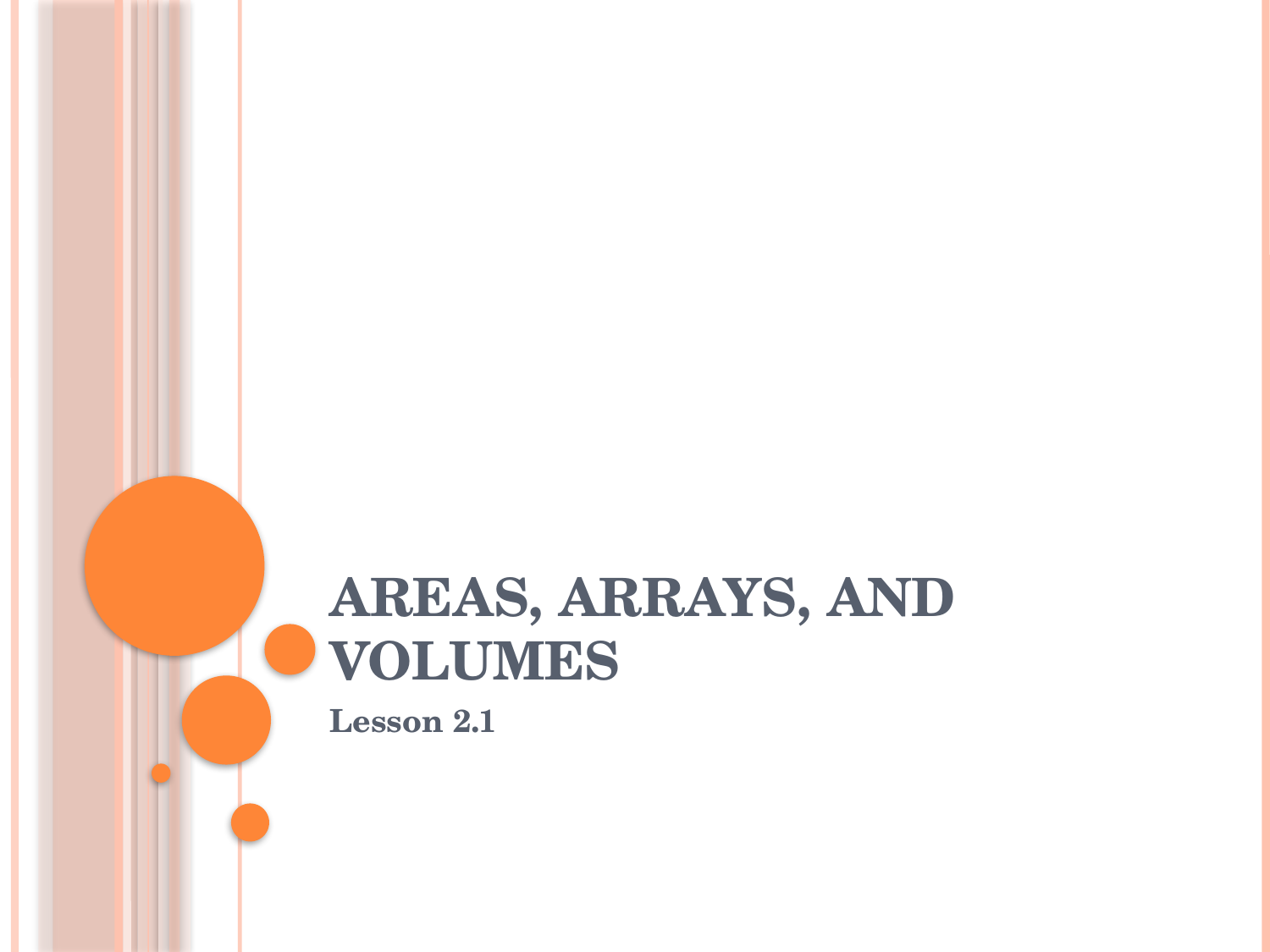

# Areas, Arrays, and Volumes
Lesson 2.1